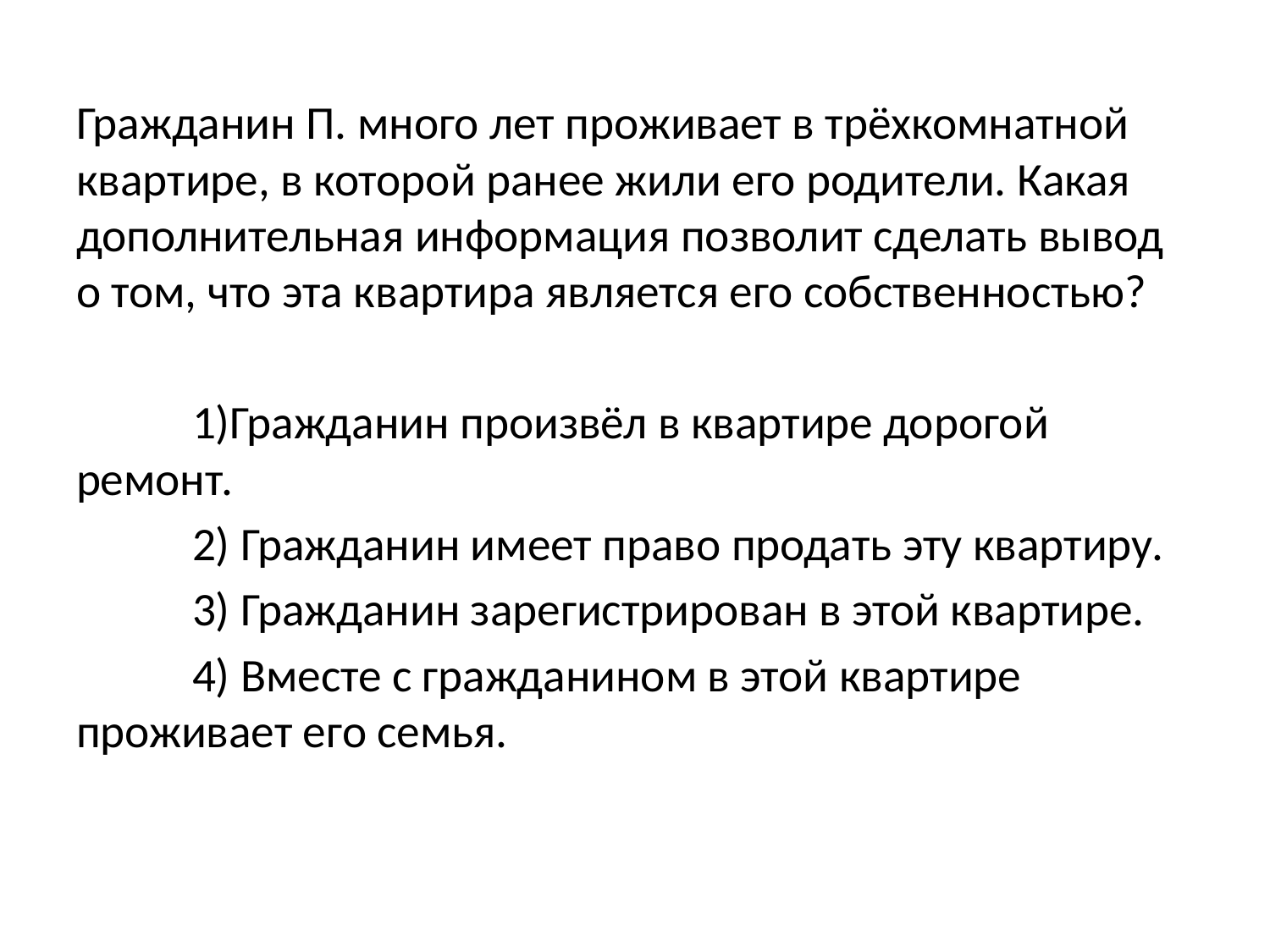

Гражданин П. много лет проживает в трёхкомнатной квартире, в которой ранее жили его родители. Какая дополнительная информация позволит сделать вывод о том, что эта квартира является его собственностью?

  	 1)Гражданин произвёл в квартире дорогой ремонт.
  	 2) Гражданин имеет право продать эту квартиру.
  	 3) Гражданин зарегистрирован в этой квартире.
  	 4) Вместе с гражданином в этой квартире проживает его семья.